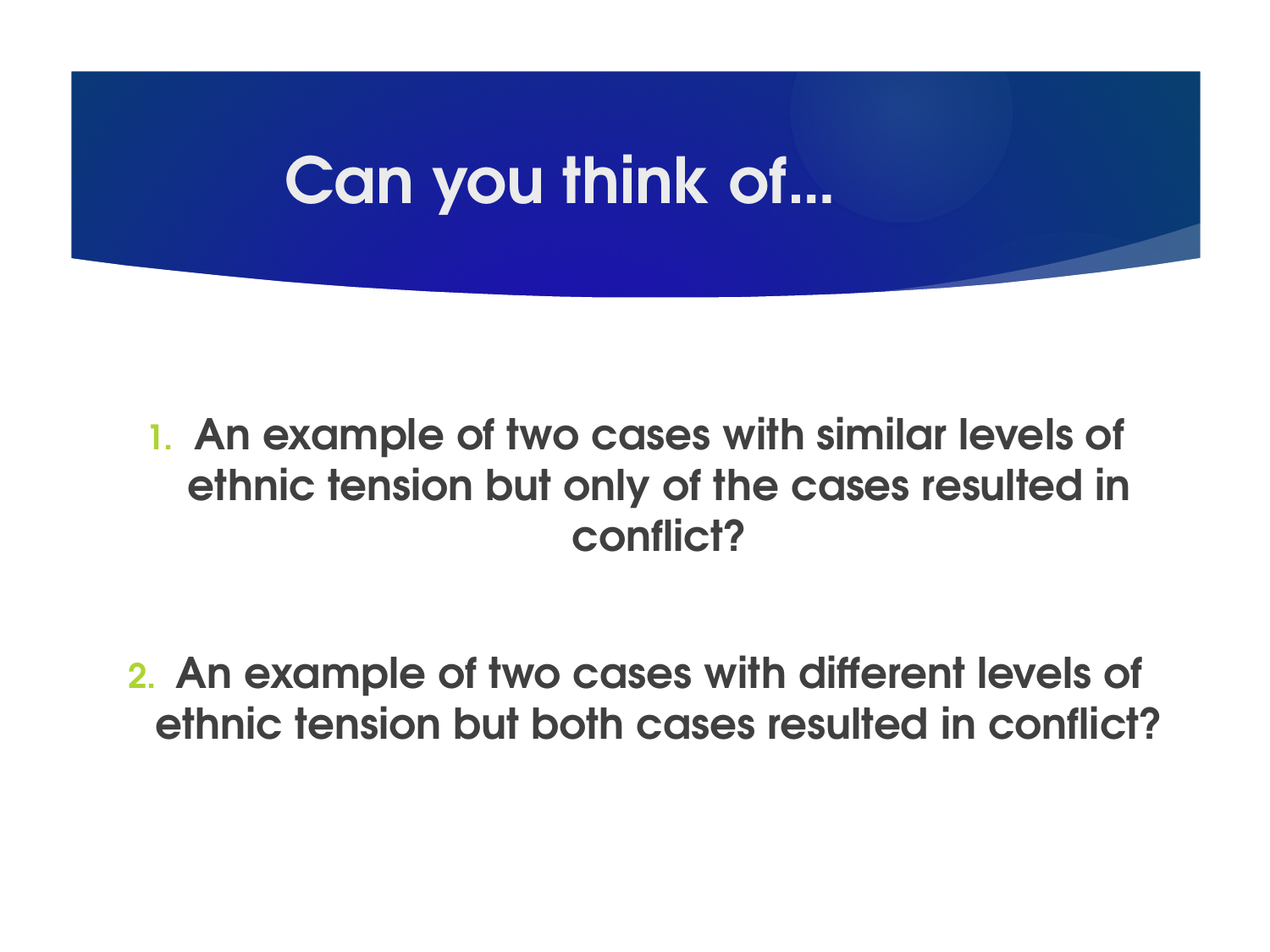

# Can you think of…

An example of two cases with similar levels of ethnic tension but only of the cases resulted in conflict?

An example of two cases with different levels of ethnic tension but both cases resulted in conflict?